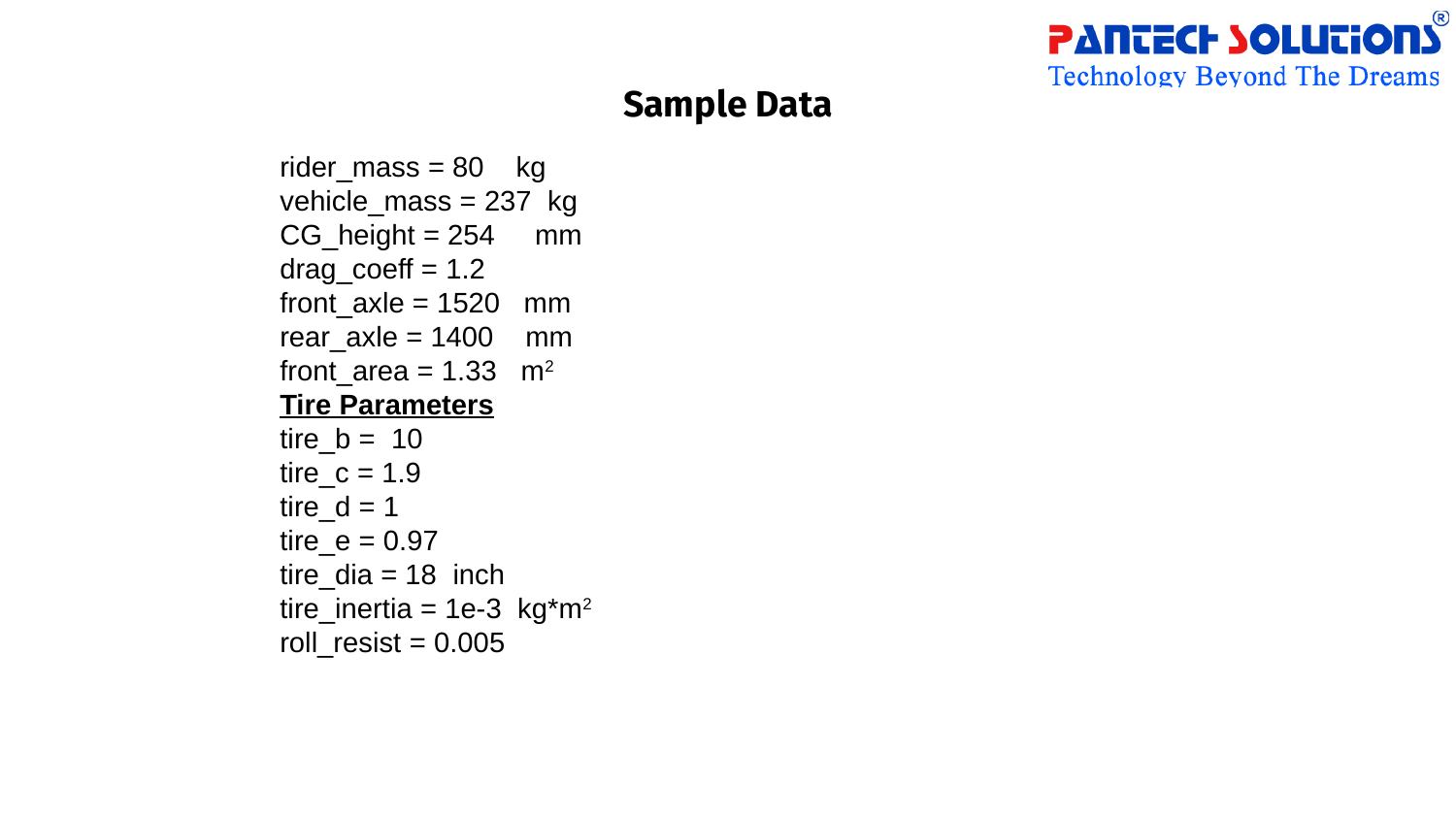

# Sample Data
rider_mass = 80    kg
vehicle_mass = 237  kg
CG_height = 254     mm
drag_coeff = 1.2
front_axle = 1520   mm
rear_axle = 1400    mm
front_area = 1.33   m2
Tire Parameters
tire_b =  10
tire_c = 1.9
tire_d = 1
tire_e = 0.97
tire_dia = 18  inch
tire_inertia = 1e-3  kg*m2
roll_resist = 0.005